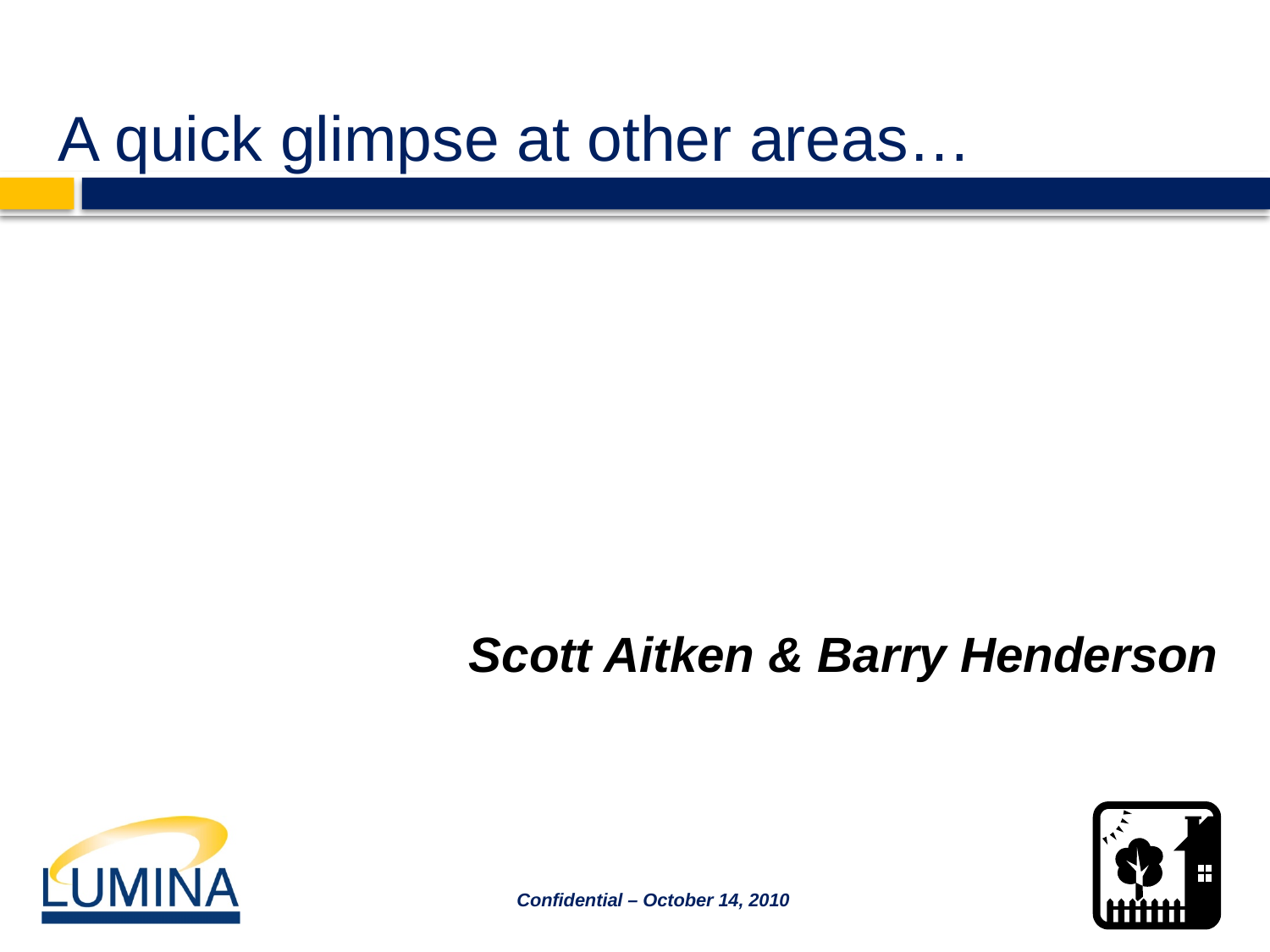

# A quick glimpse at other areas…
Scott Aitken & Barry Henderson